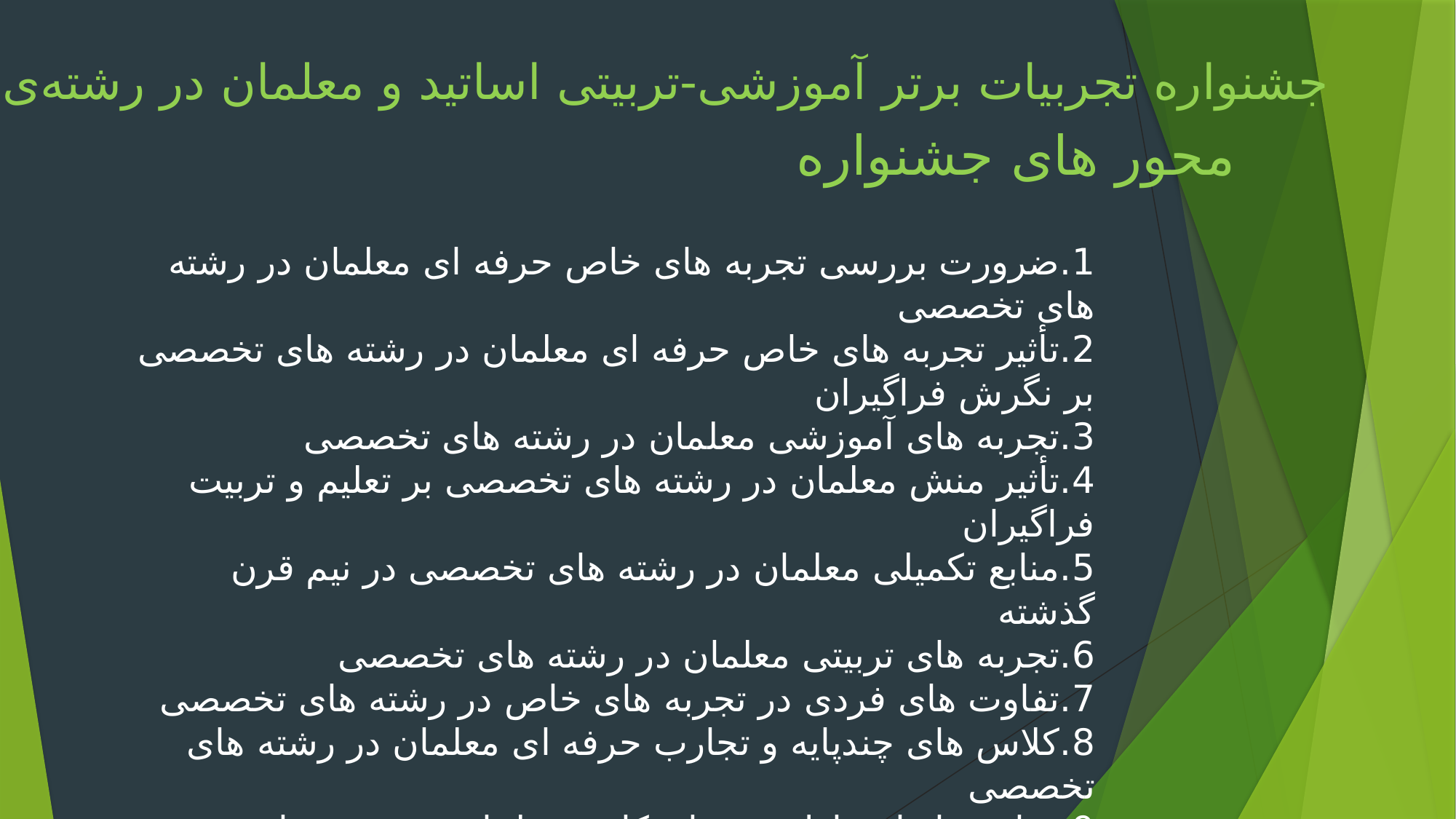

جشنواره تجربیات برتر آموزشی-تربیتی اساتید و معلمان در رشته‌ی تخصصی
محور های جشنواره
1.ضرورت بررسی تجربه های خاص حرفه ای معلمان در رشته های تخصصی
2.تأثیر تجربه های خاص حرفه ای معلمان در رشته های تخصصی بر نگرش فراگیران
3.تجربه های آموزشی معلمان در رشته های تخصصی
4.تأثیر منش معلمان در رشته های تخصصی بر تعلیم و تربیت فراگیران
5.منابع تکمیلی معلمان در رشته های تخصصی در نیم قرن گذشته
6.تجربه های تربیتی معلمان در رشته های تخصصی
7.تفاوت های فردی در تجربه های خاص در رشته های تخصصی
8.کلاس های چندپایه و تجارب حرفه ای معلمان در رشته های تخصصی
9.تجاربی از انضباط و وجدان کاری معلمان در رشته های تخصصی